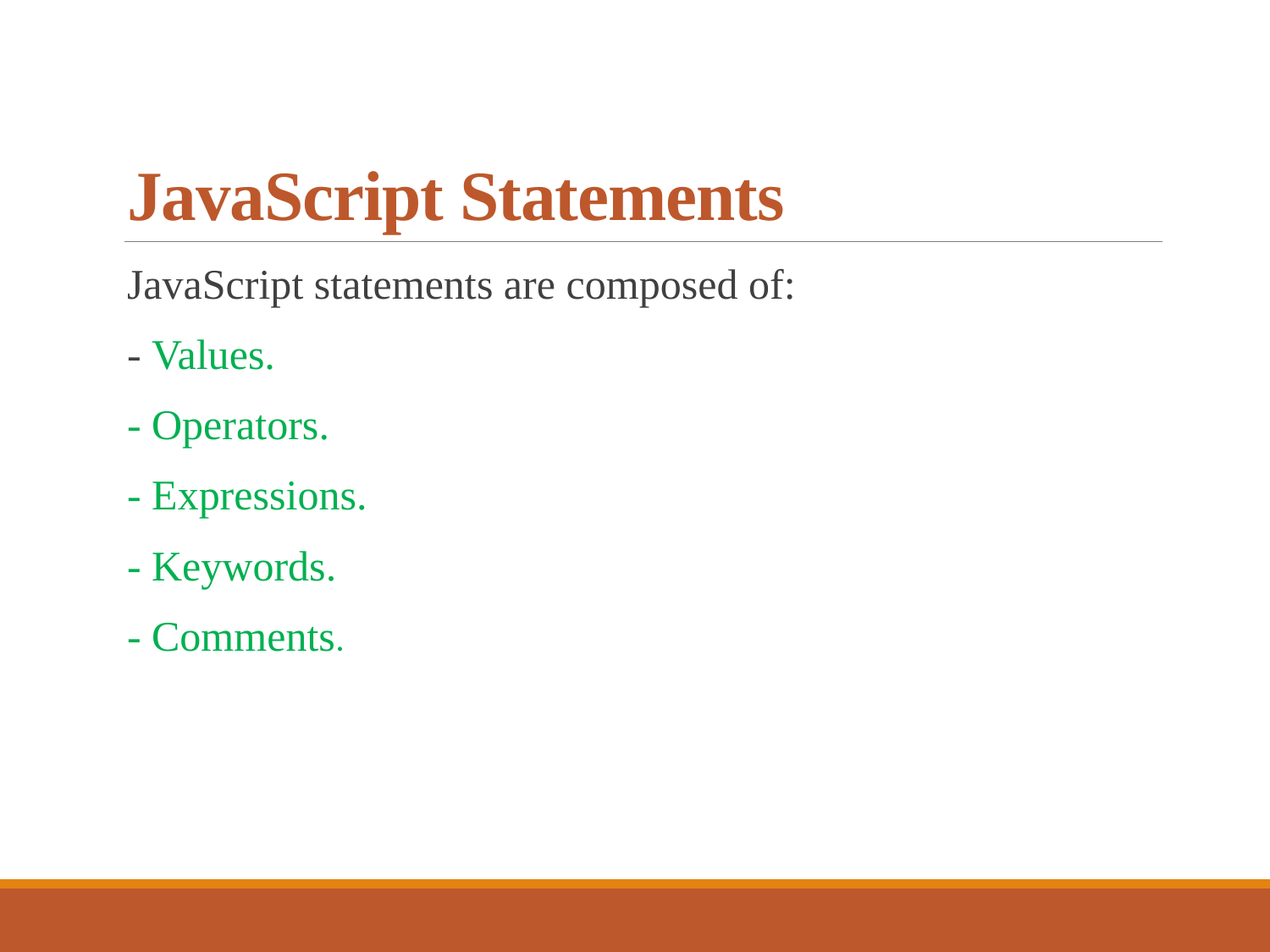

# JavaScript Statements
JavaScript statements are composed of:
- Values.
- Operators.
- Expressions.
- Keywords.
- Comments.